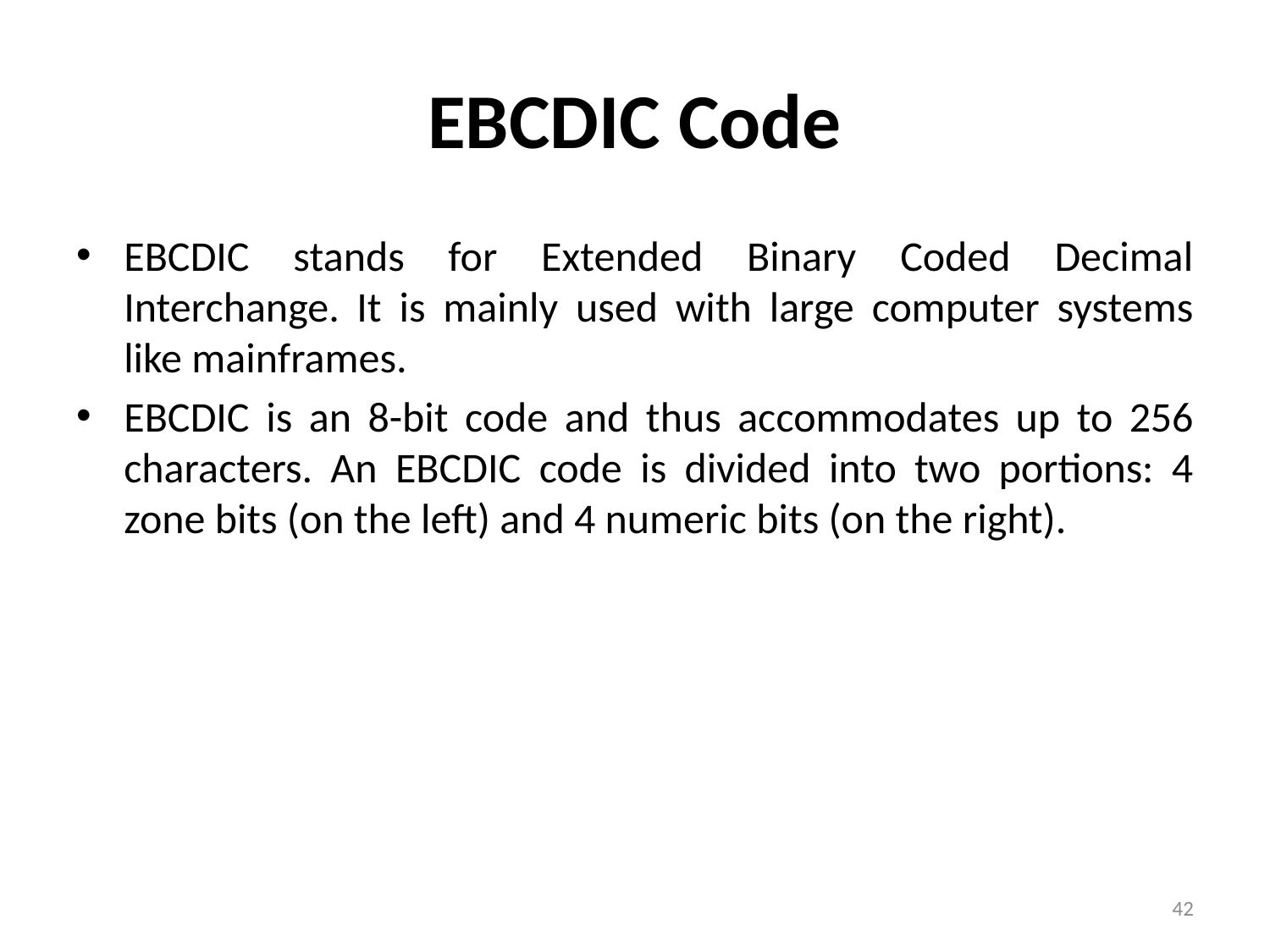

# EBCDIC Code
EBCDIC stands for Extended Binary Coded Decimal Interchange. It is mainly used with large computer systems like mainframes.
EBCDIC is an 8-bit code and thus accommodates up to 256 characters. An EBCDIC code is divided into two portions: 4 zone bits (on the left) and 4 numeric bits (on the right).

42